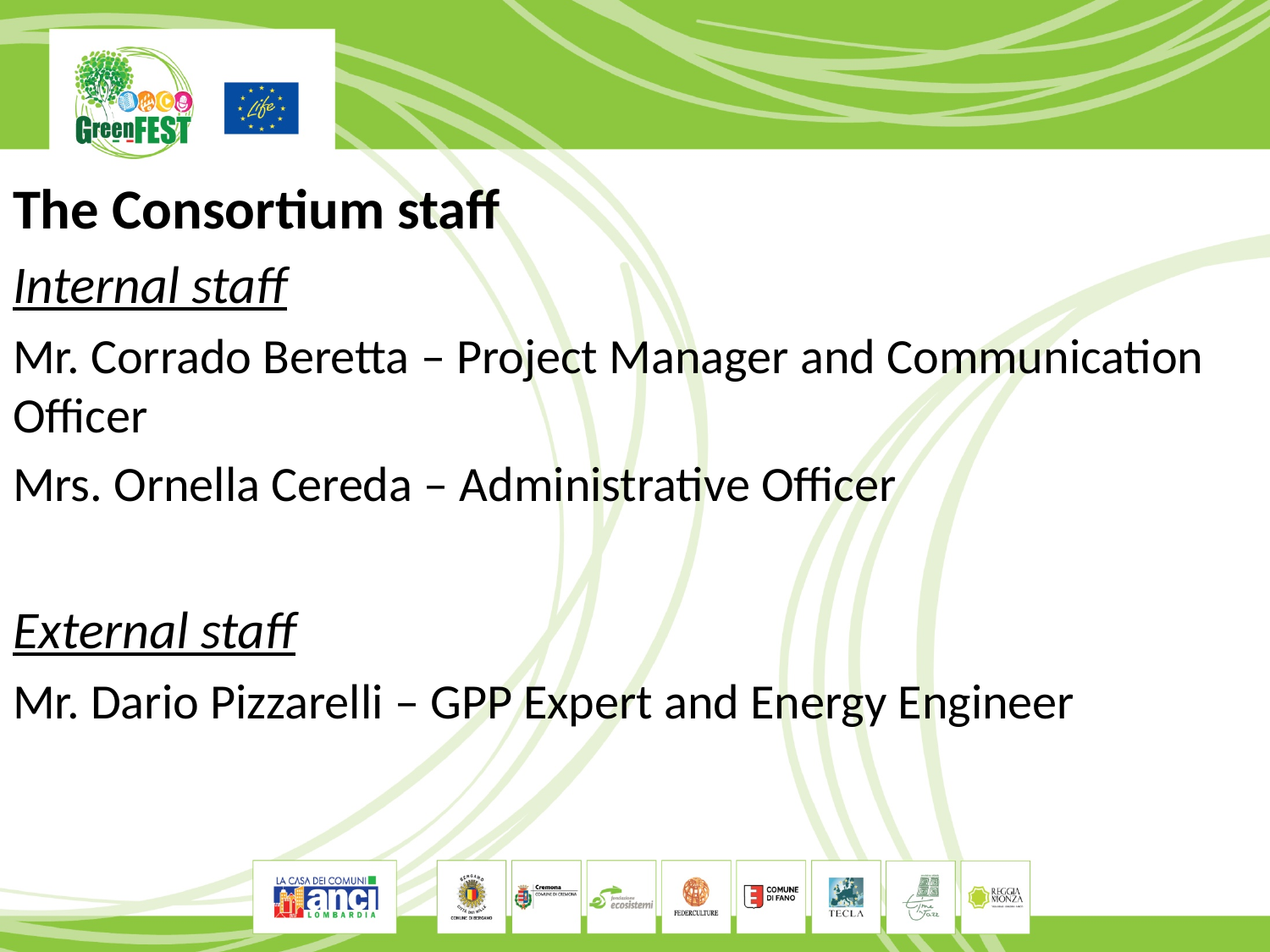

The Consortium staff
Internal staff
Mr. Corrado Beretta – Project Manager and Communication Officer
Mrs. Ornella Cereda – Administrative Officer

External staff
Mr. Dario Pizzarelli – GPP Expert and Energy Engineer